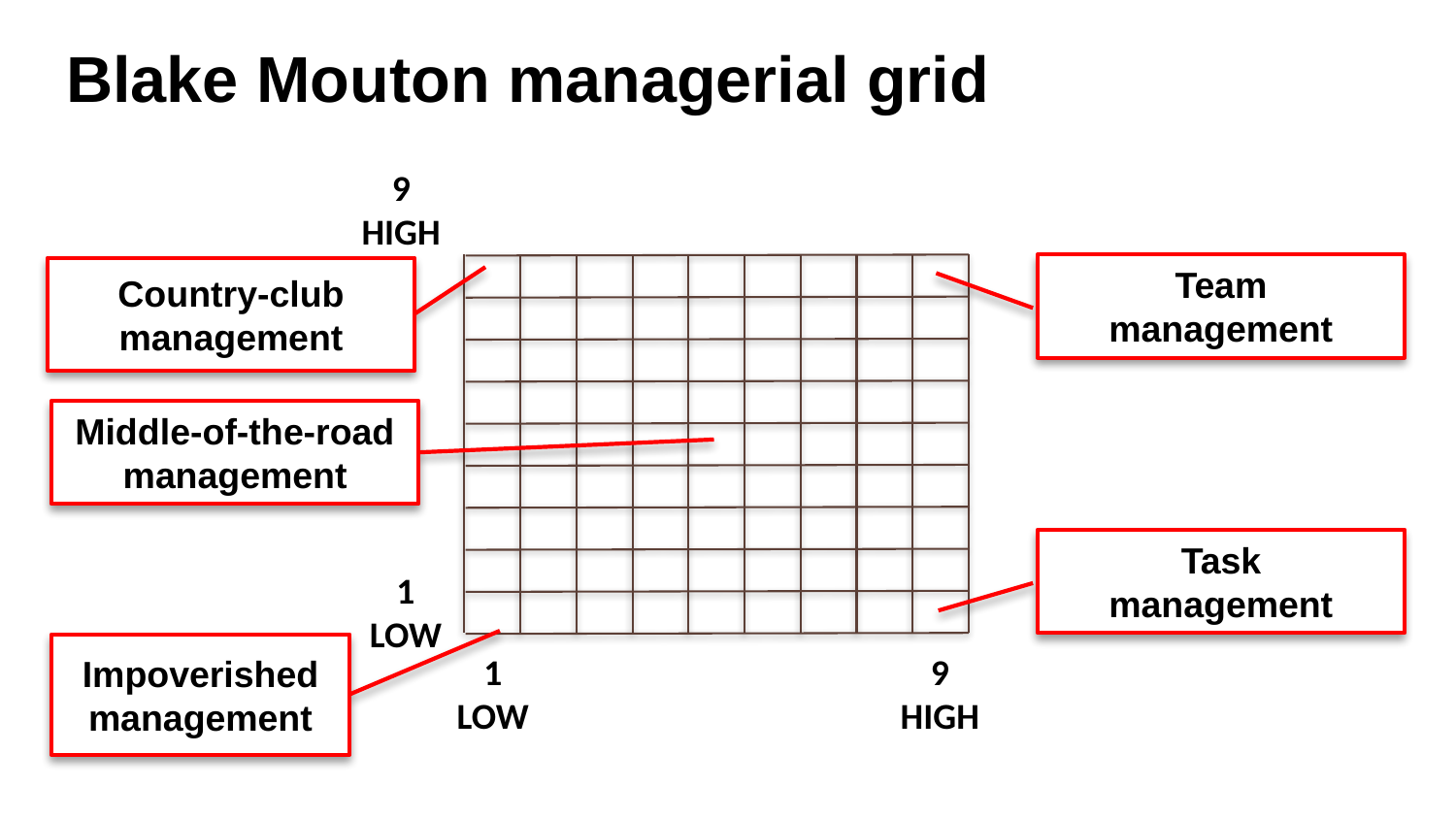

# Blake Mouton managerial grid
9
HIGH
Team
management
Country-club management
Middle-of-the-road management
Task
management
1
LOW
Impoverished
management
9
HIGH
1
LOW